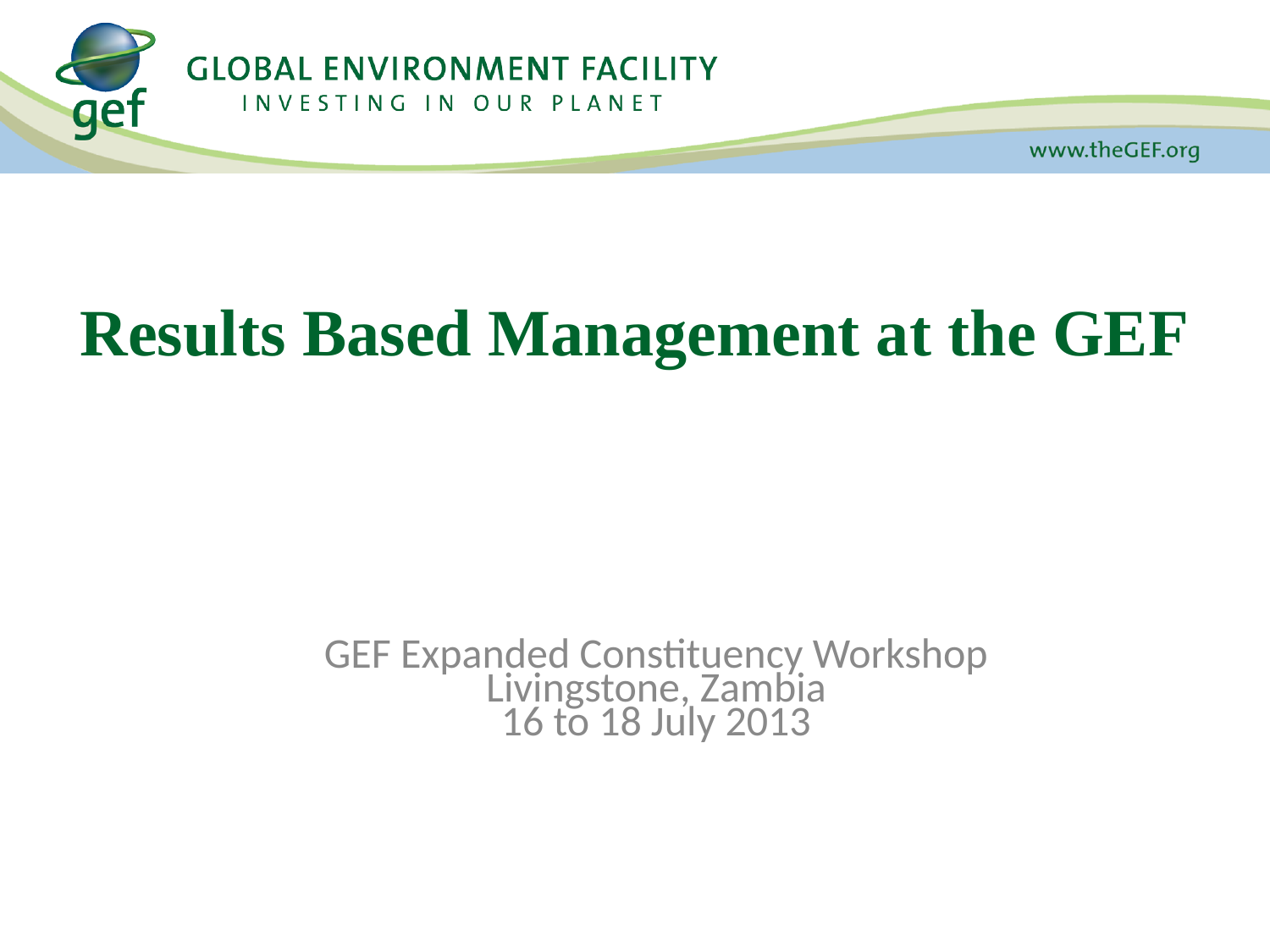

# Results Based Management at the GEF
GEF Expanded Constituency Workshop
Livingstone, Zambia
16 to 18 July 2013